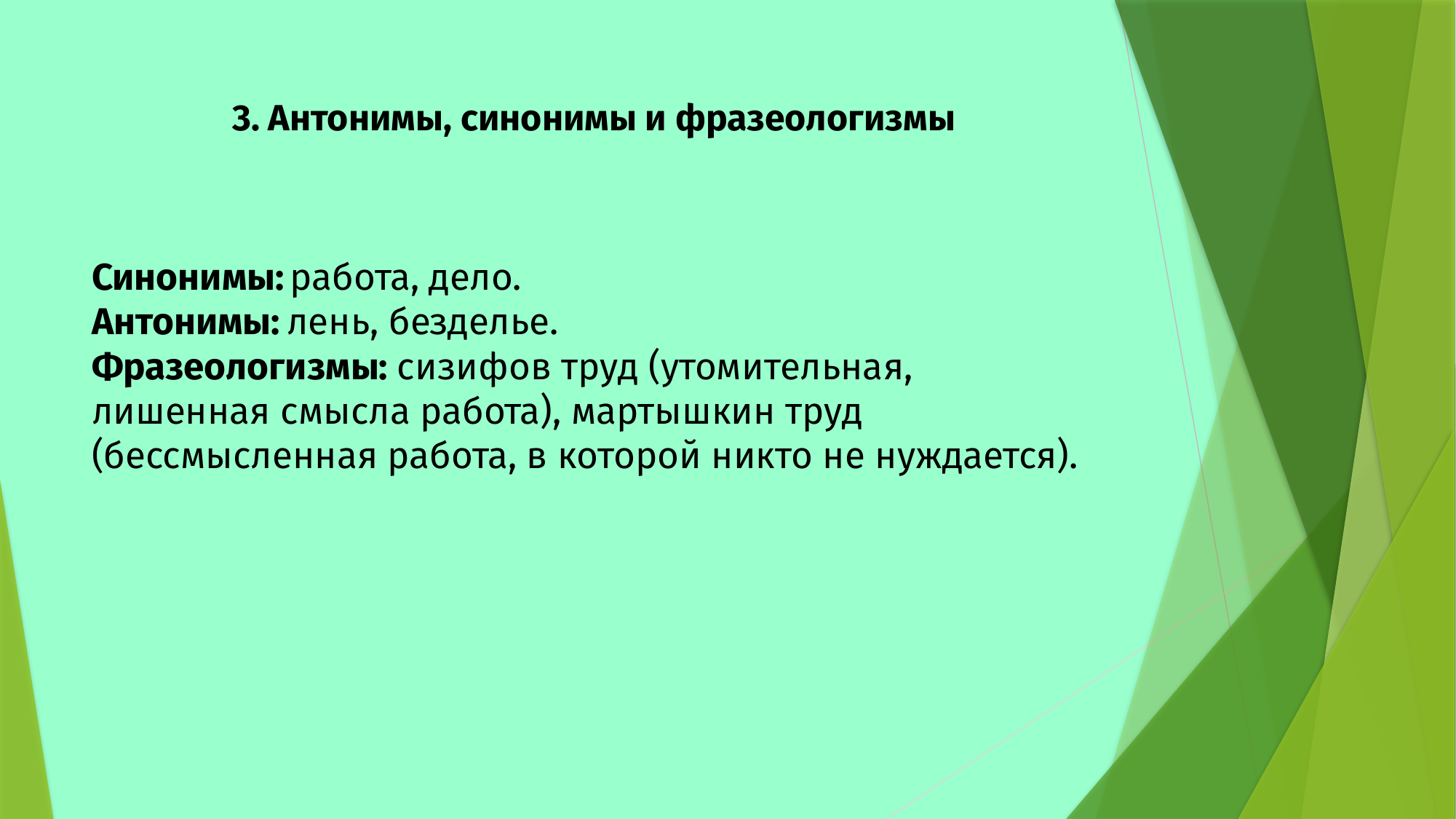

# 3. Антонимы, синонимы и фразеологизмы
Синонимы: работа, дело.
Антонимы: лень, безделье.
Фразеологизмы: сизифов труд (утомительная, лишенная смысла работа), мартышкин труд (бессмысленная работа, в которой никто не нуждается).